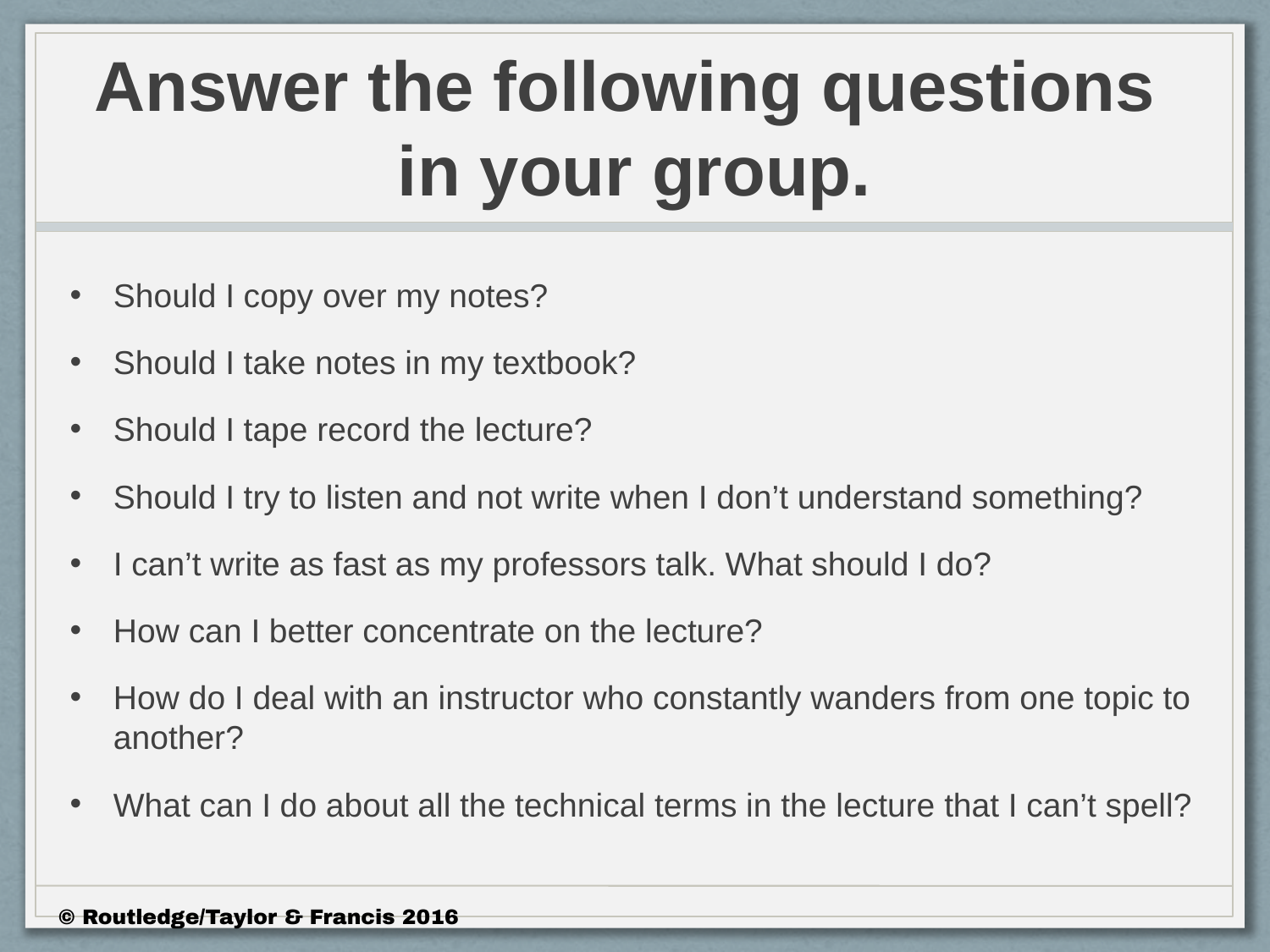

# Answer the following questions in your group.
Should I copy over my notes?
Should I take notes in my textbook?
Should I tape record the lecture?
Should I try to listen and not write when I don’t understand something?
I can’t write as fast as my professors talk. What should I do?
How can I better concentrate on the lecture?
How do I deal with an instructor who constantly wanders from one topic to another?
What can I do about all the technical terms in the lecture that I can’t spell?
© Routledge/Taylor & Francis 2016